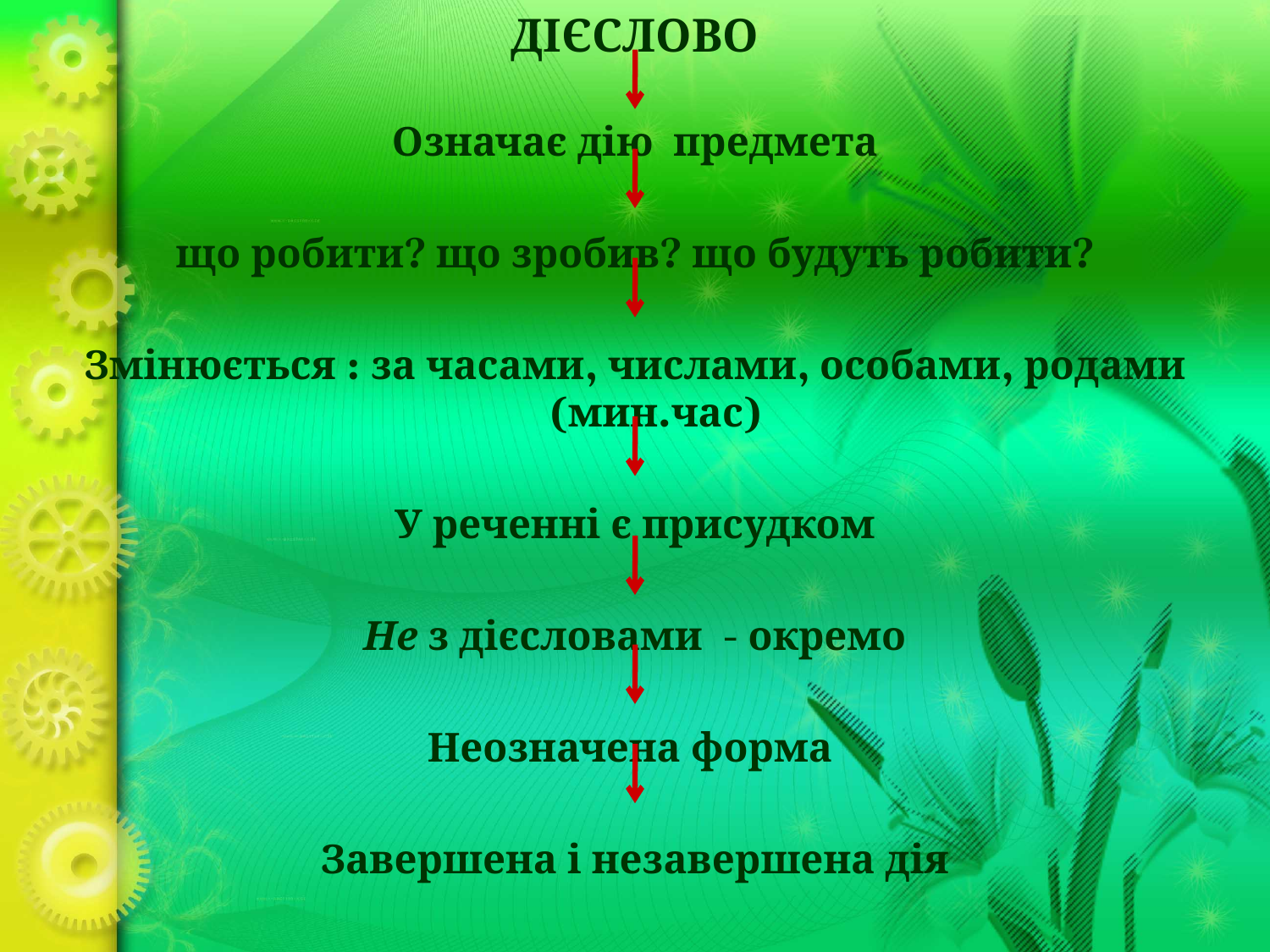

ДІЄСЛОВО

Означає дію  предмета

що робити? що зробив? що будуть робити?

Змінюється : за часами, числами, особами, родами (мин.час)

У реченні є присудком

Не з дієсловами  - окремо

Неозначена форма

Завершена і незавершена дія